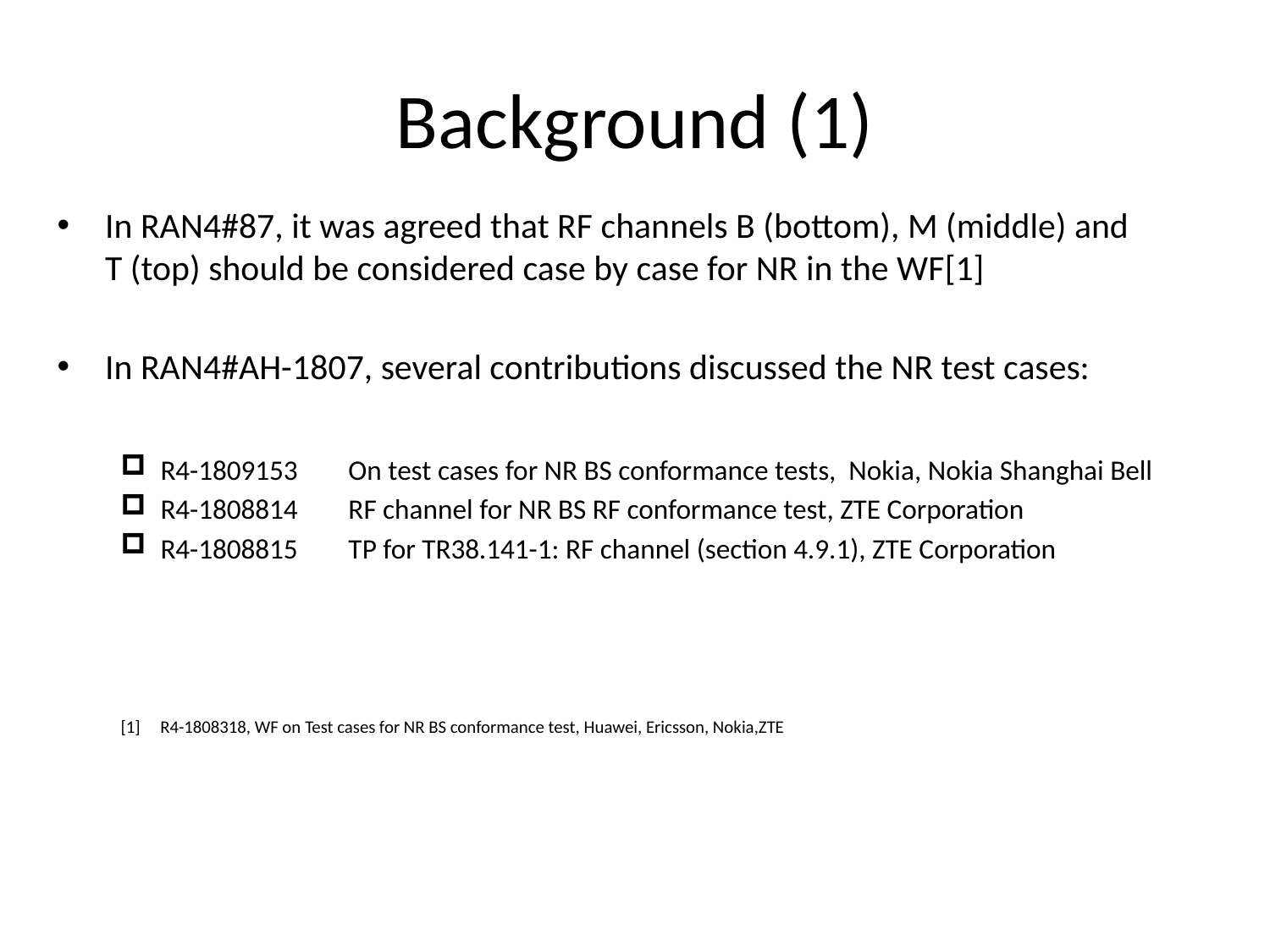

# Background (1)
In RAN4#87, it was agreed that RF channels B (bottom), M (middle) and T (top) should be considered case by case for NR in the WF[1]

In RAN4#AH-1807, several contributions discussed the NR test cases:

R4-1809153        On test cases for NR BS conformance tests,  Nokia, Nokia Shanghai Bell
R4-1808814        RF channel for NR BS RF conformance test, ZTE Corporation
R4-1808815        TP for TR38.141-1: RF channel (section 4.9.1), ZTE Corporation

[1]     R4-1808318, WF on Test cases for NR BS conformance test, Huawei, Ericsson, Nokia,ZTE